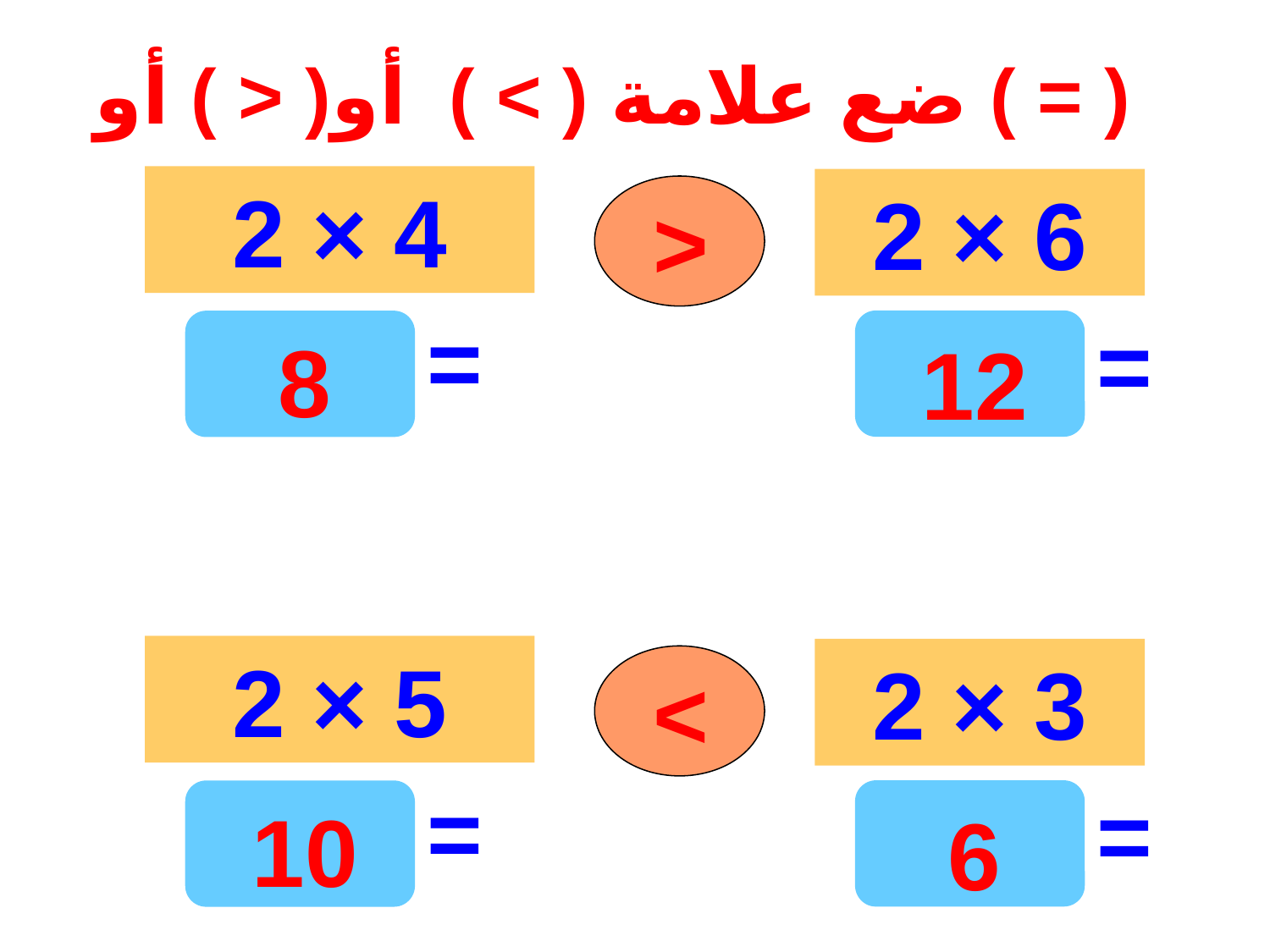

ضع علامة ( > )  أو( < ) أو ( = )
2 × 4
2 × 6

>
=
=

8
12
2 × 5
2 × 3

<
=
=

10
6